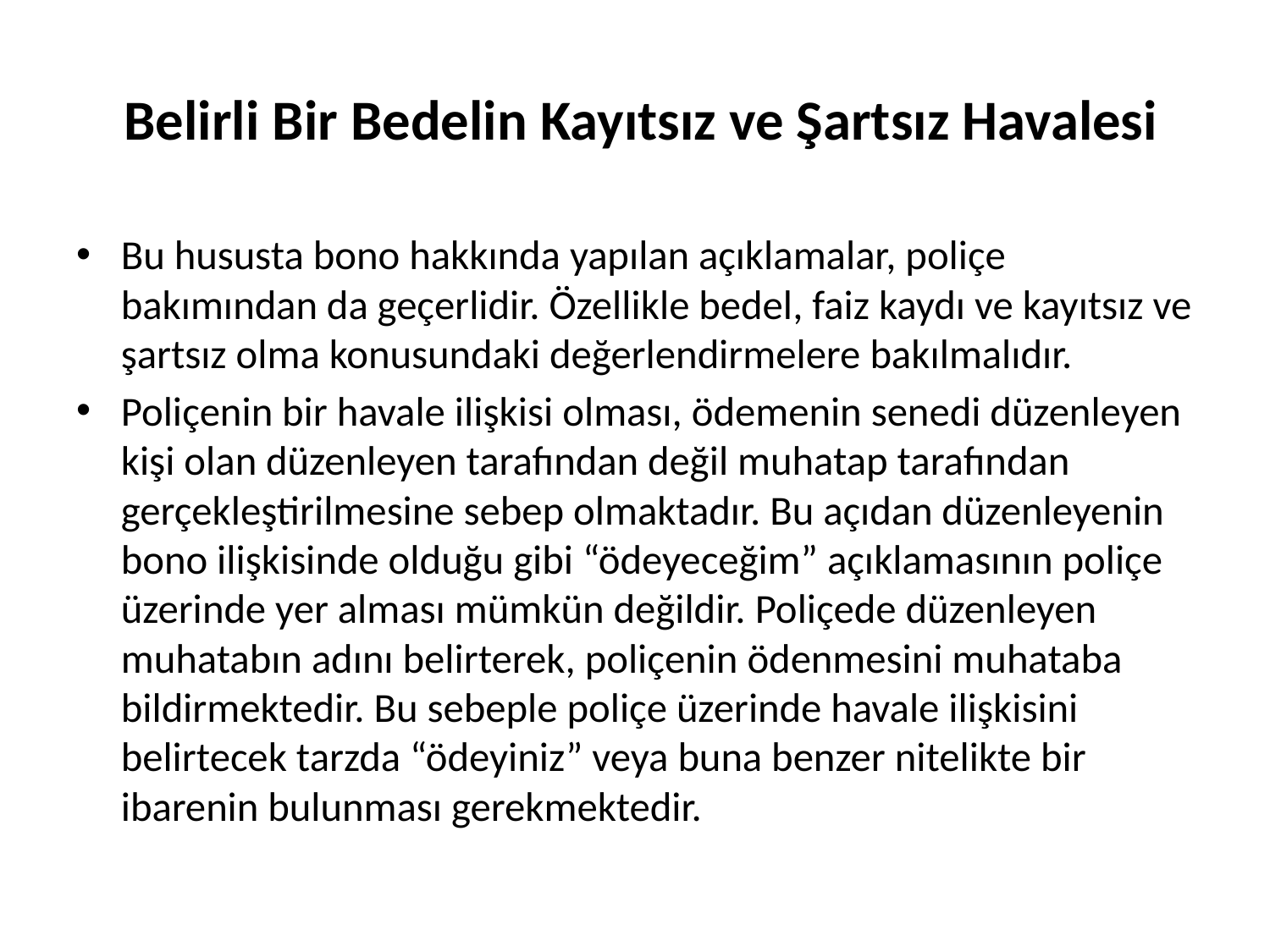

# Belirli Bir Bedelin Kayıtsız ve Şartsız Havalesi
Bu hususta bono hakkında yapılan açıklamalar, poliçe bakımından da geçerlidir. Özellikle bedel, faiz kaydı ve kayıtsız ve şartsız olma konusundaki değerlendirmelere bakılmalıdır.
Poliçenin bir havale ilişkisi olması, ödemenin senedi düzenleyen kişi olan düzenleyen tarafından değil muhatap tarafından gerçekleştirilmesine sebep olmaktadır. Bu açıdan düzenleyenin bono ilişkisinde olduğu gibi “ödeyeceğim” açıklamasının poliçe üzerinde yer alması mümkün değildir. Poliçede düzenleyen muhatabın adını belirterek, poliçenin ödenmesini muhataba bildirmektedir. Bu sebeple poliçe üzerinde havale ilişkisini belirtecek tarzda “ödeyiniz” veya buna benzer nitelikte bir ibarenin bulunması gerekmektedir.